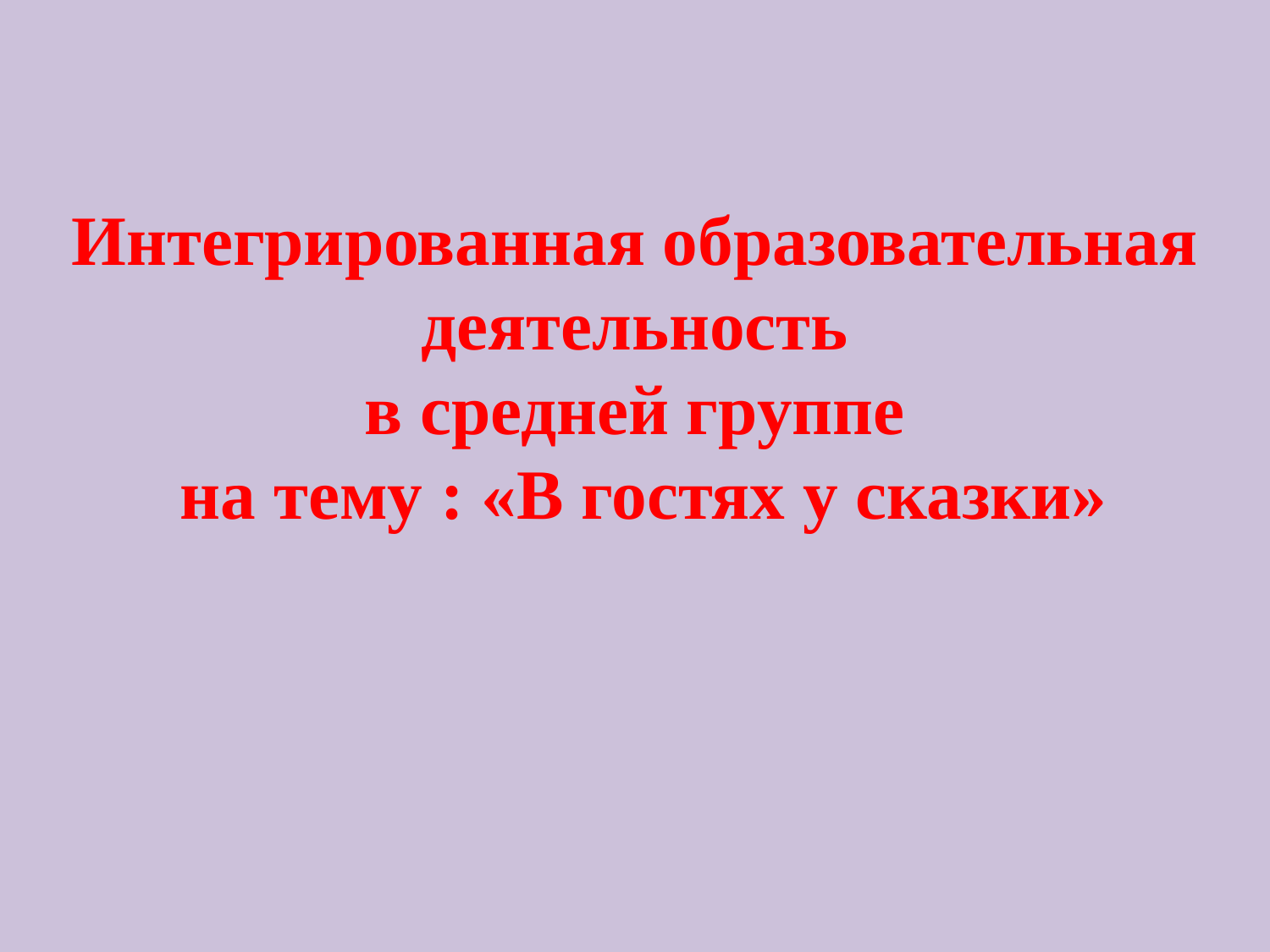

Интегрированная образовательная
 деятельность
в средней группе
 на тему : «В гостях у сказки»